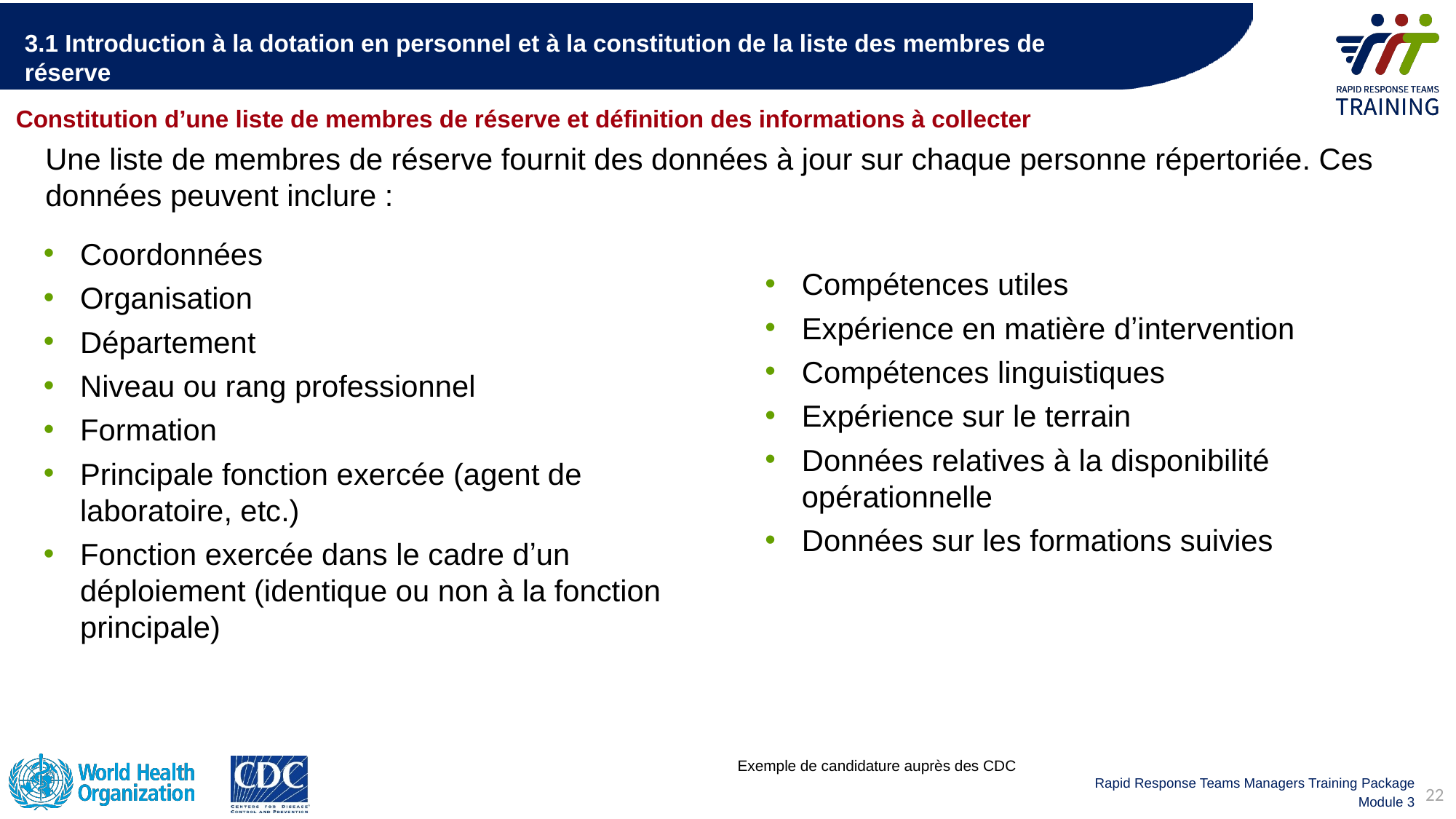

3.1 Introduction à la dotation en personnel et à la constitution de la liste des membres de réserve
# Constitution dʼune liste de membres de réserve et définition des informations à collecter
Une liste de membres de réserve fournit des données à jour sur chaque personne répertoriée. Ces données peuvent inclure :
Coordonnées
Organisation
Département
Niveau ou rang professionnel
Formation
Principale fonction exercée (agent de laboratoire, etc.)
Fonction exercée dans le cadre dʼun déploiement (identique ou non à la fonction principale)

Compétences utiles
Expérience en matière dʼintervention
Compétences linguistiques
Expérience sur le terrain
Données relatives à la disponibilité opérationnelle
Données sur les formations suivies

Exemple de candidature auprès des CDC
22